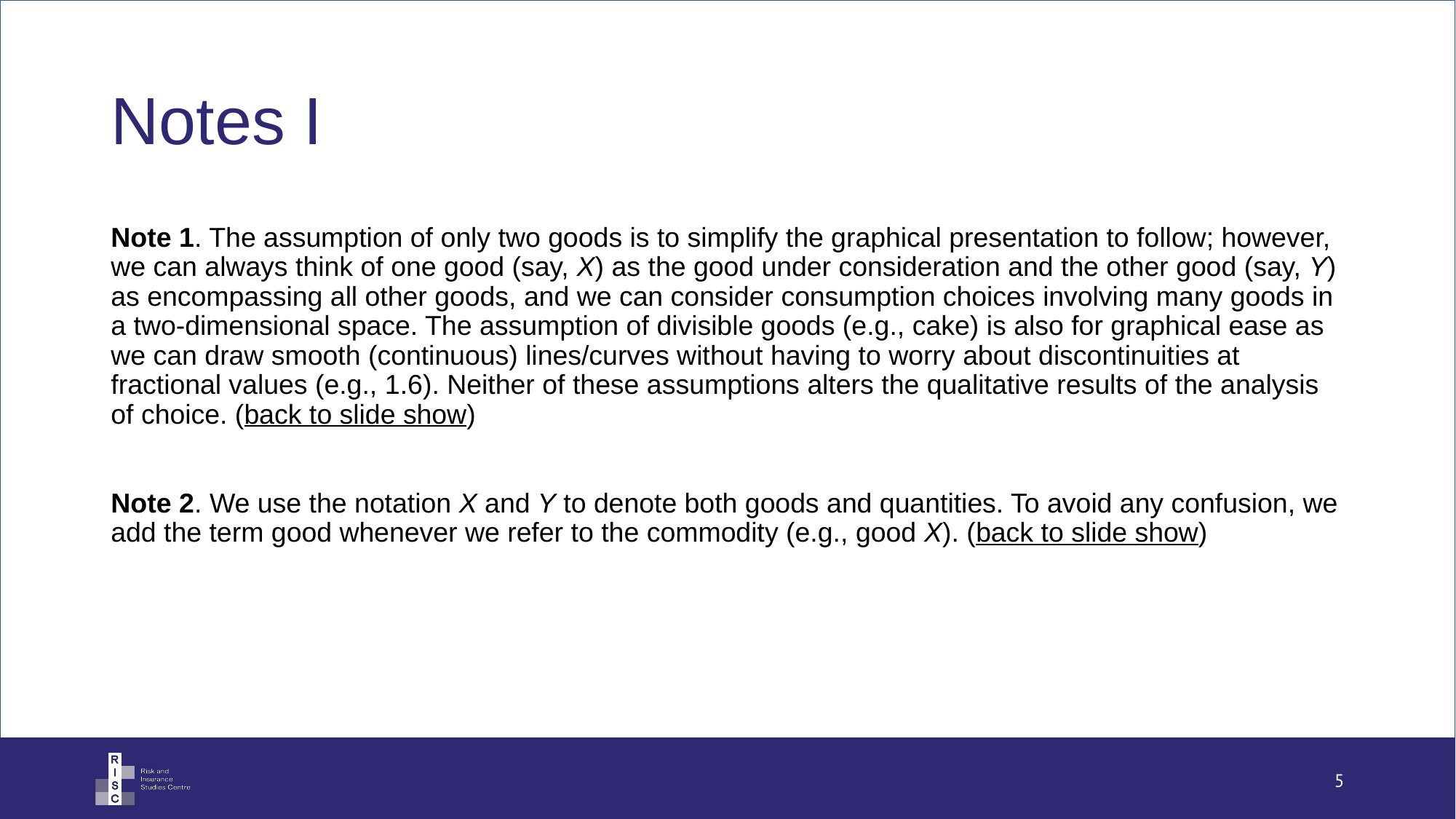

# Notes I
Note 1. The assumption of only two goods is to simplify the graphical presentation to follow; however, we can always think of one good (say, X) as the good under consideration and the other good (say, Y) as encompassing all other goods, and we can consider consumption choices involving many goods in a two-dimensional space. The assumption of divisible goods (e.g., cake) is also for graphical ease as we can draw smooth (continuous) lines/curves without having to worry about discontinuities at fractional values (e.g., 1.6). Neither of these assumptions alters the qualitative results of the analysis of choice. (back to slide show)

Note 2. We use the notation X and Y to denote both goods and quantities. To avoid any confusion, we add the term good whenever we refer to the commodity (e.g., good X). (back to slide show)

5